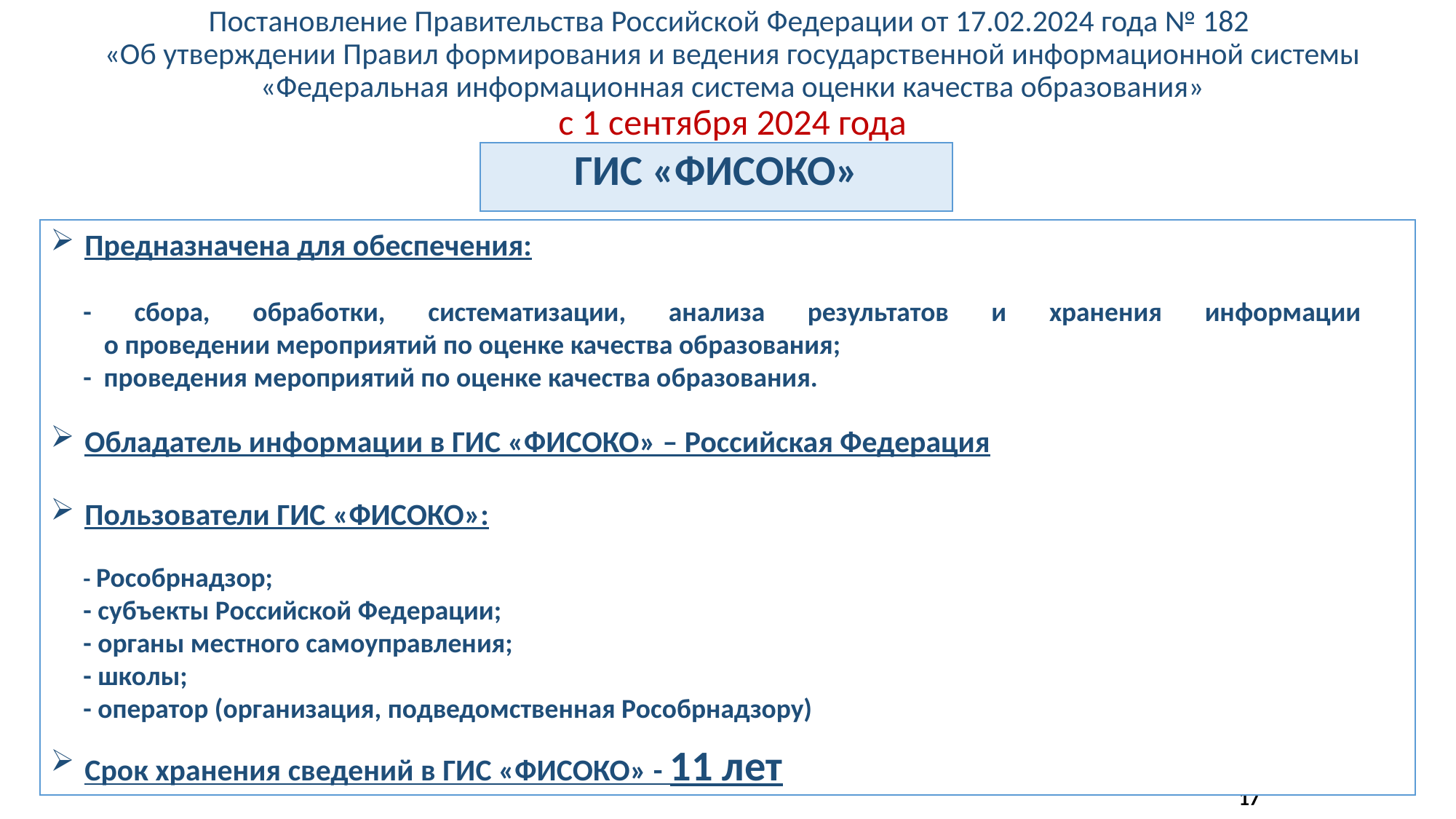

# Постановление Правительства Российской Федерации от 17.02.2024 года № 182 «Об утверждении Правил формирования и ведения государственной информационной системы «Федеральная информационная система оценки качества образования» с 1 сентября 2024 года
ГИС «ФИСОКО»
Предназначена для обеспечения:

- сбора, обработки, систематизации, анализа результатов и хранения информации
о проведении мероприятий по оценке качества образования;
-  проведения мероприятий по оценке качества образования.

Обладатель информации в ГИС «ФИСОКО» – Российская Федерация

Пользователи ГИС «ФИСОКО»:

- Рособрнадзор;
- субъекты Российской Федерации;
- органы местного самоуправления;
- школы;
- оператор (организация, подведомственная Рособрнадзору)

Срок хранения сведений в ГИС «ФИСОКО» - 11 лет
17